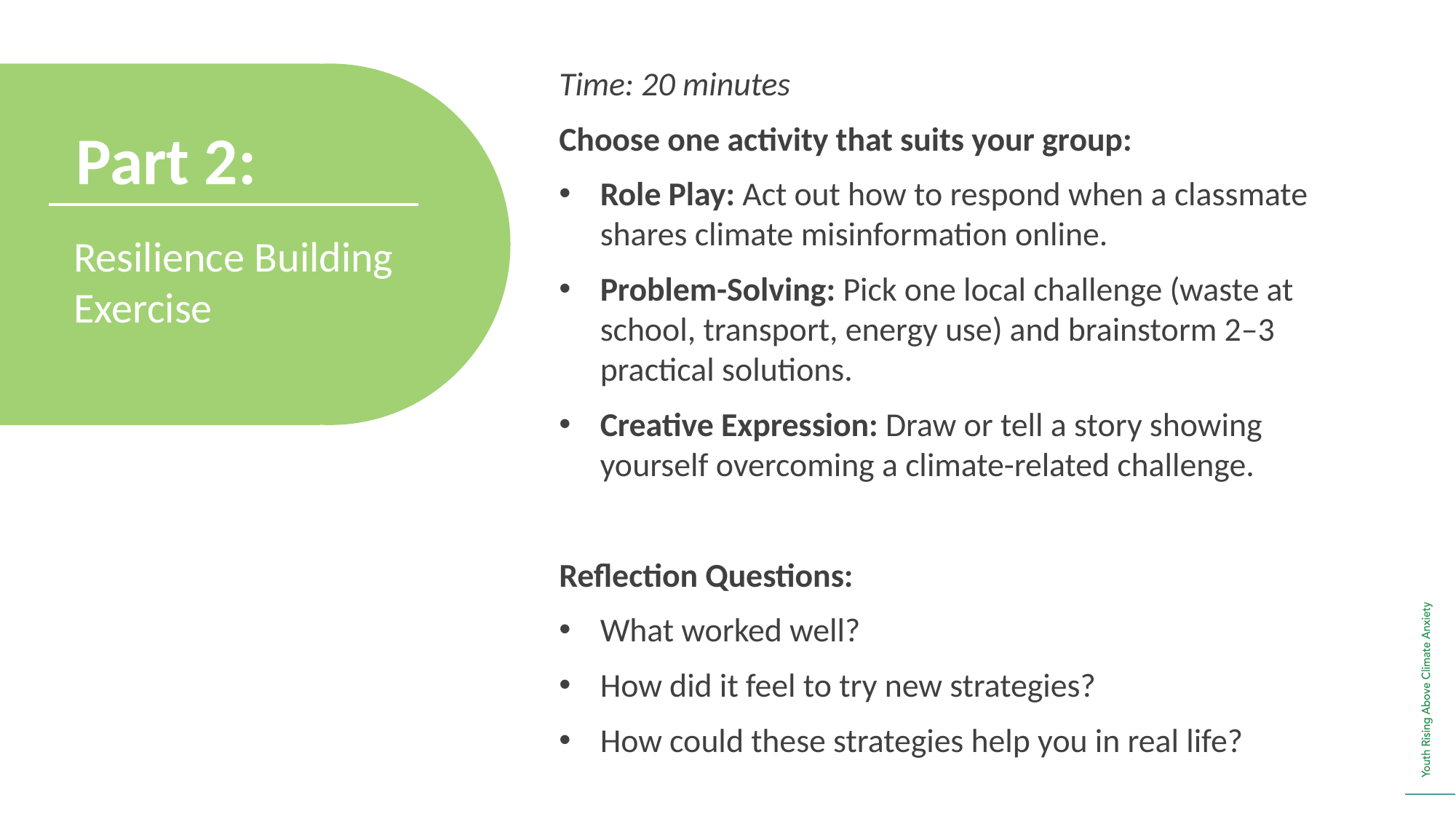

Time: 20 minutes
Choose one activity that suits your group:
Role Play: Act out how to respond when a classmate shares climate misinformation online.
Problem-Solving: Pick one local challenge (waste at school, transport, energy use) and brainstorm 2–3 practical solutions.
Creative Expression: Draw or tell a story showing yourself overcoming a climate-related challenge.

Reflection Questions:
What worked well?
How did it feel to try new strategies?
How could these strategies help you in real life?
Part 2:
Resilience Building Exercise